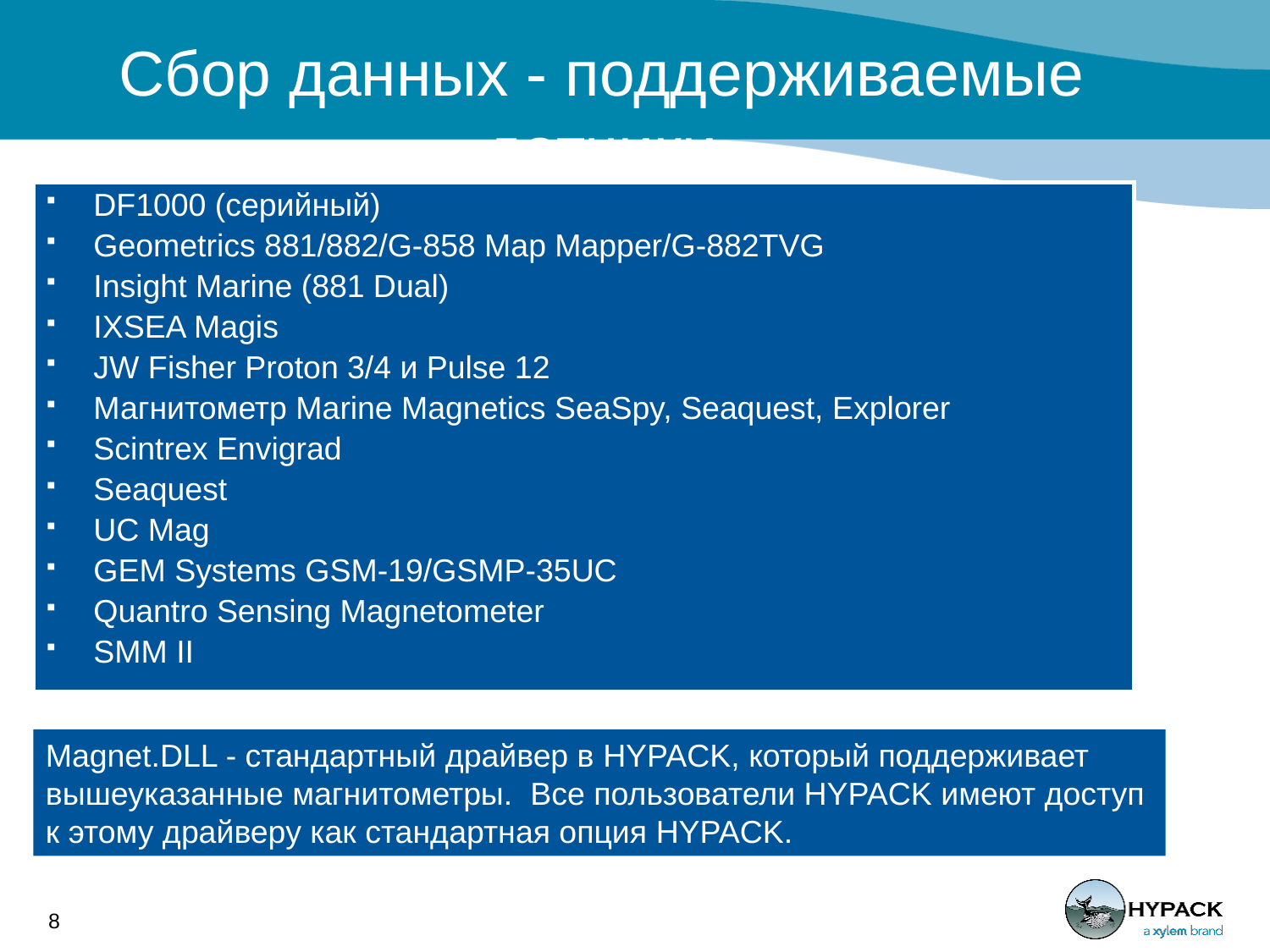

Сбор данных - поддерживаемые датчики
DF1000 (серийный)
Geometrics 881/882/G-858 Map Mapper/G-882TVG
Insight Marine (881 Dual)
IXSEA Magis
JW Fisher Proton 3/4 и Pulse 12
Магнитометр Marine Magnetics SeaSpy, Seaquest, Explorer
Scintrex Envigrad
Seaquest
UC Mag
GEM Systems GSM-19/GSMP-35UC
Quantro Sensing Magnetometer
SMM II
Magnet.DLL - стандартный драйвер в HYPACK, который поддерживает вышеуказанные магнитометры.  Все пользователи HYPACK имеют доступ к этому драйверу как стандартная опция HYPACK.
8